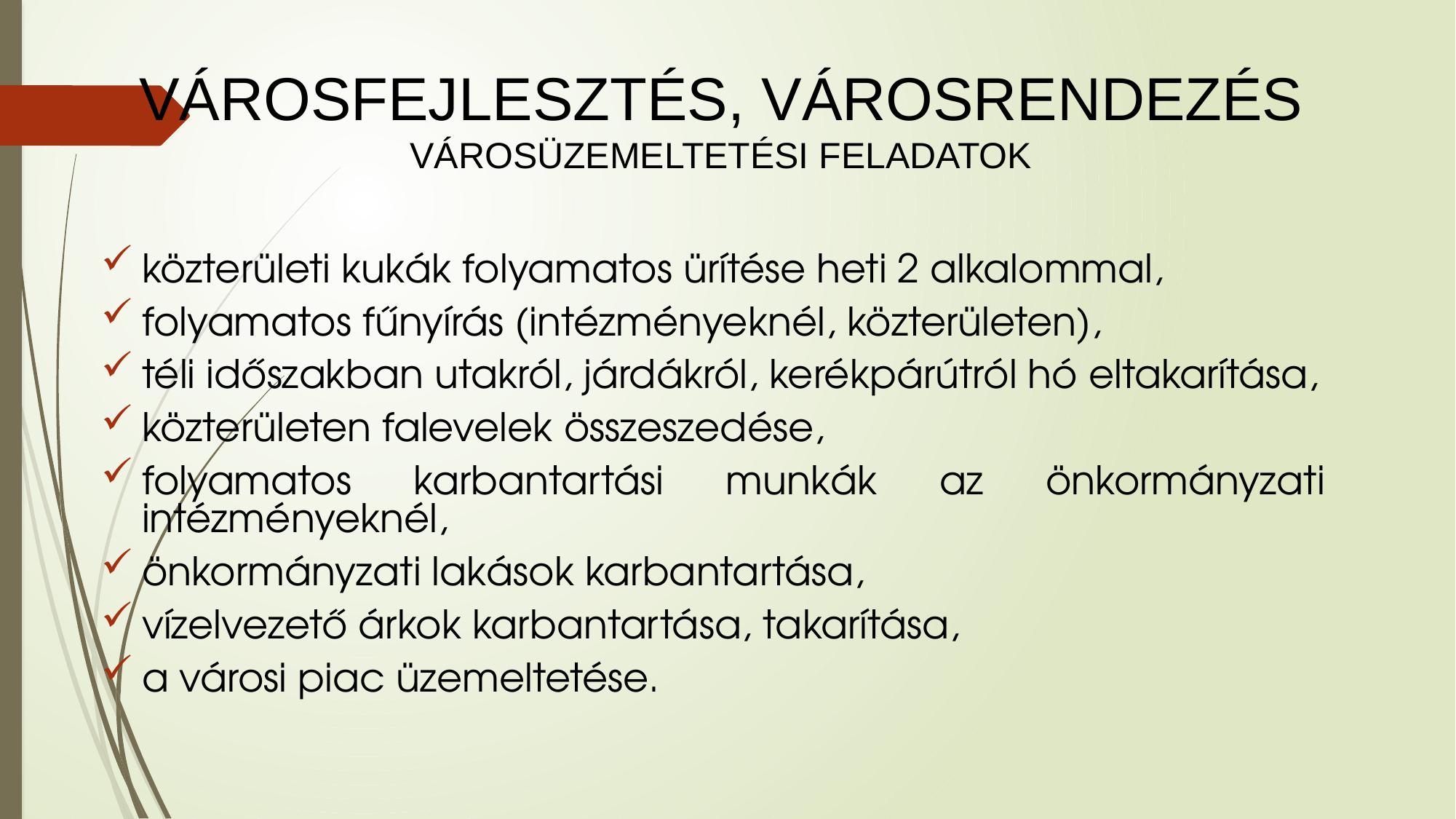

# VÁROSFEJLESZTÉS, VÁROSRENDEZÉS VÁROSÜZEMELTETÉSI FELADATOK

közterületi kukák folyamatos ürítése heti 2 alkalommal,
folyamatos fűnyírás (intézményeknél, közterületen),
téli időszakban utakról, járdákról, kerékpárútról hó eltakarítása,
közterületen falevelek összeszedése,
folyamatos karbantartási munkák az önkormányzati intézményeknél,
önkormányzati lakások karbantartása,
vízelvezető árkok karbantartása, takarítása,
a városi piac üzemeltetése.